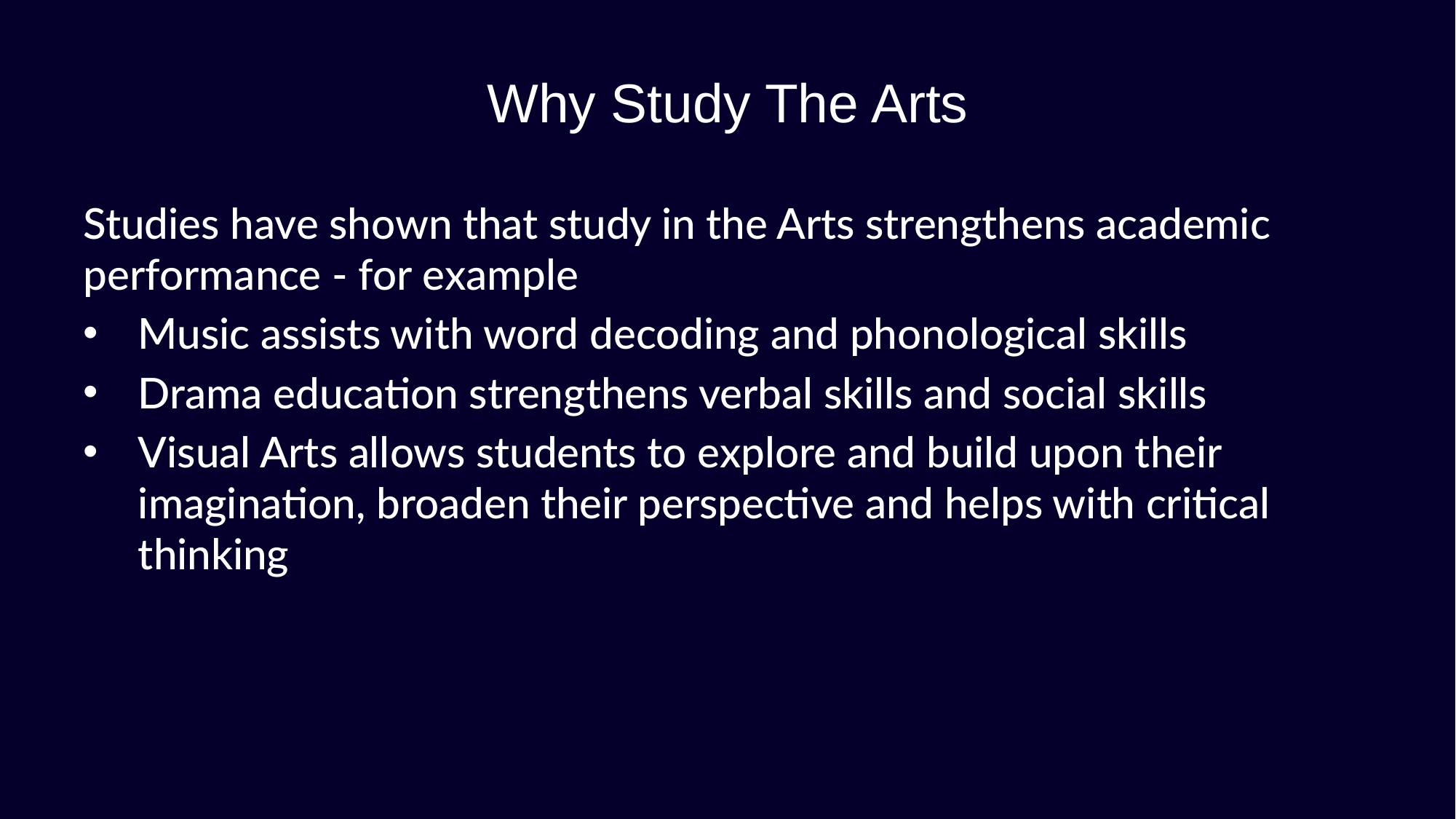

# Why Study The Arts
Studies have shown that study in the Arts strengthens academic performance - for example
Music assists with word decoding and phonological skills
Drama education strengthens verbal skills and social skills
Visual Arts allows students to explore and build upon their imagination, broaden their perspective and helps with critical thinking